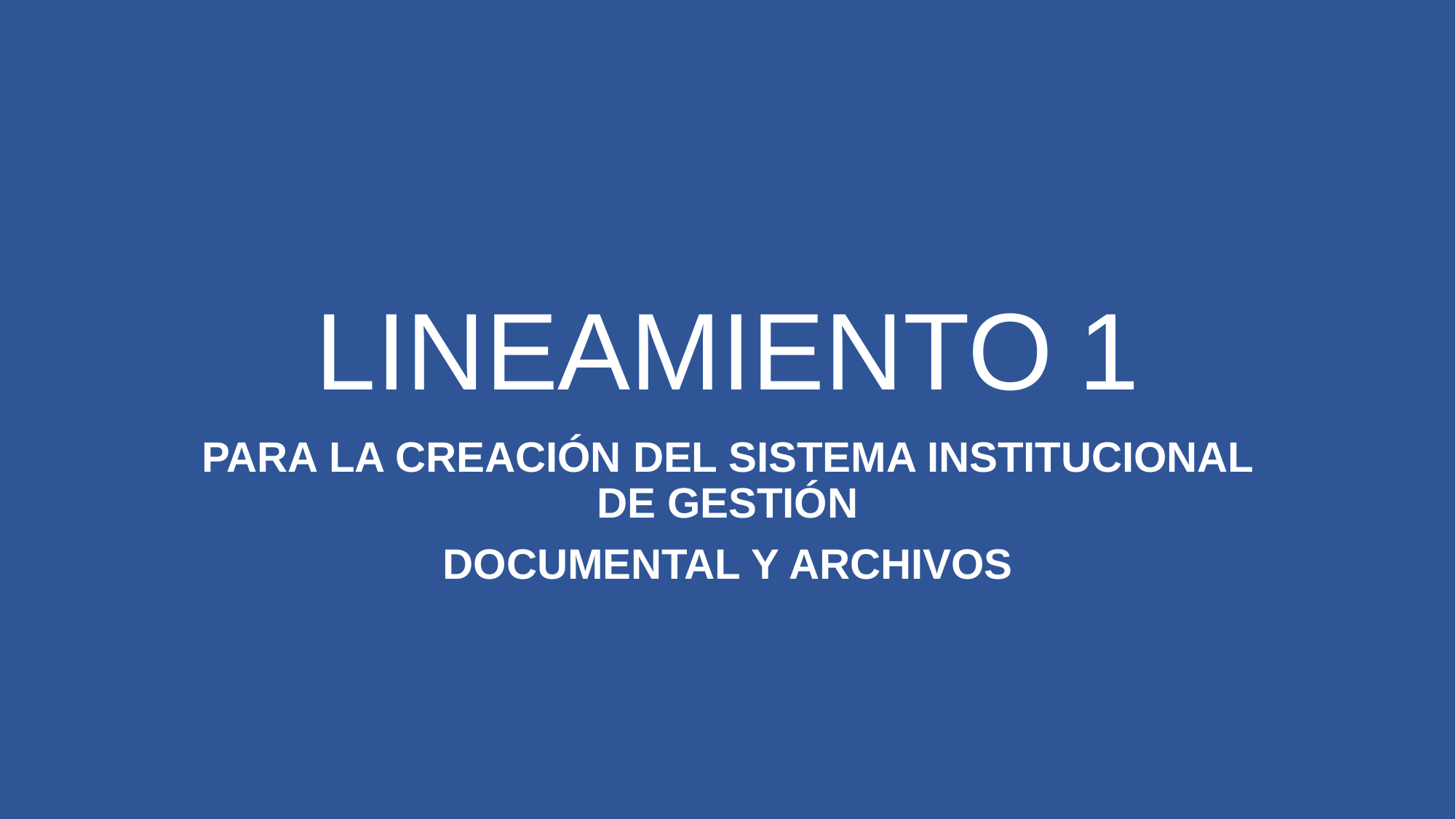

# LINEAMIENTO 1
PARA LA CREACIÓN DEL SISTEMA INSTITUCIONAL DE GESTIÓN
DOCUMENTAL Y ARCHIVOS